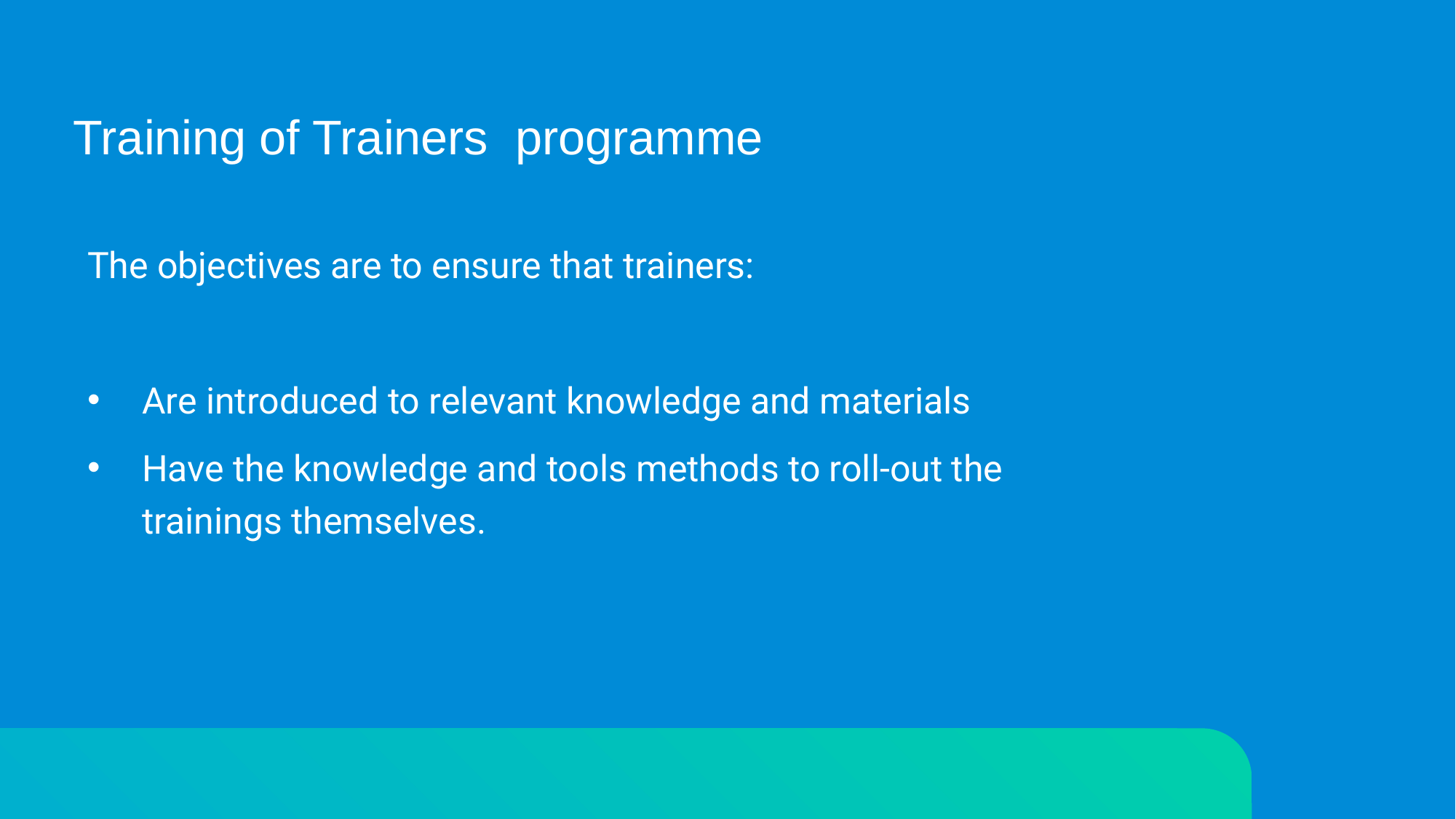

# Training of Trainers  programme
The objectives are to ensure that trainers:

Are introduced to relevant knowledge and materials
Have the knowledge and tools methods to roll-out the trainings themselves.